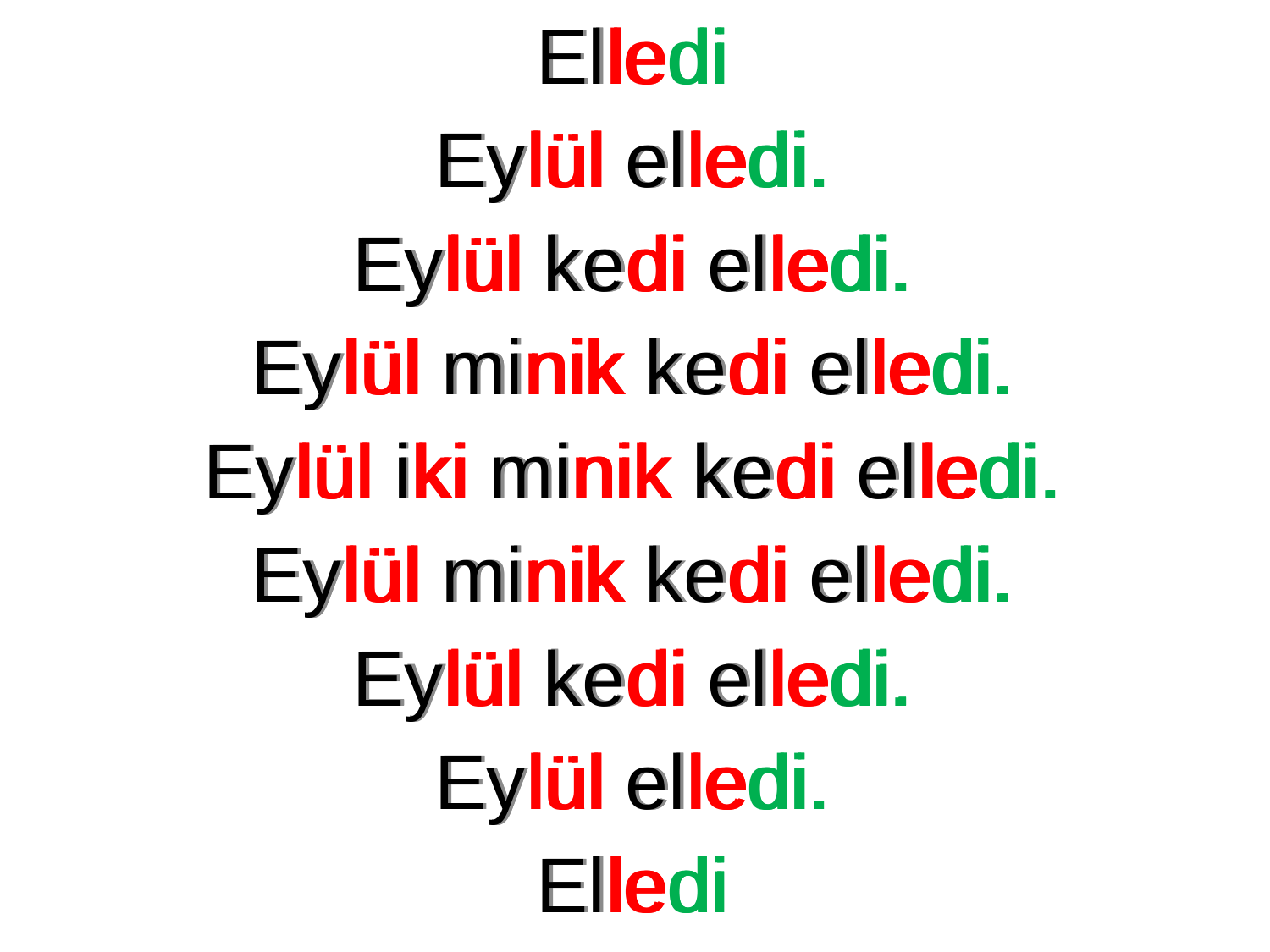

Elledi
Eylül elledi.
Eylül kedi elledi.
Eylül minik kedi elledi.
Eylül iki minik kedi elledi.
Eylül minik kedi elledi.
Eylül kedi elledi.
Eylül elledi.
Elledi
Elledi
Eylül elledi.
Eylül kedi elledi.
Eylül minik kedi elledi.
Eylül iki minik kedi elledi.
Eylül minik kedi elledi.
Eylül kedi elledi.
Eylül elledi.
Elledi
Elledi
Eylül elledi.
Eylül kedi elledi.
Eylül minik kedi elledi.
Eylül iki minik kedi elledi.
Eylül minik kedi elledi.
Eylül kedi elledi.
Eylül elledi.
Elledi